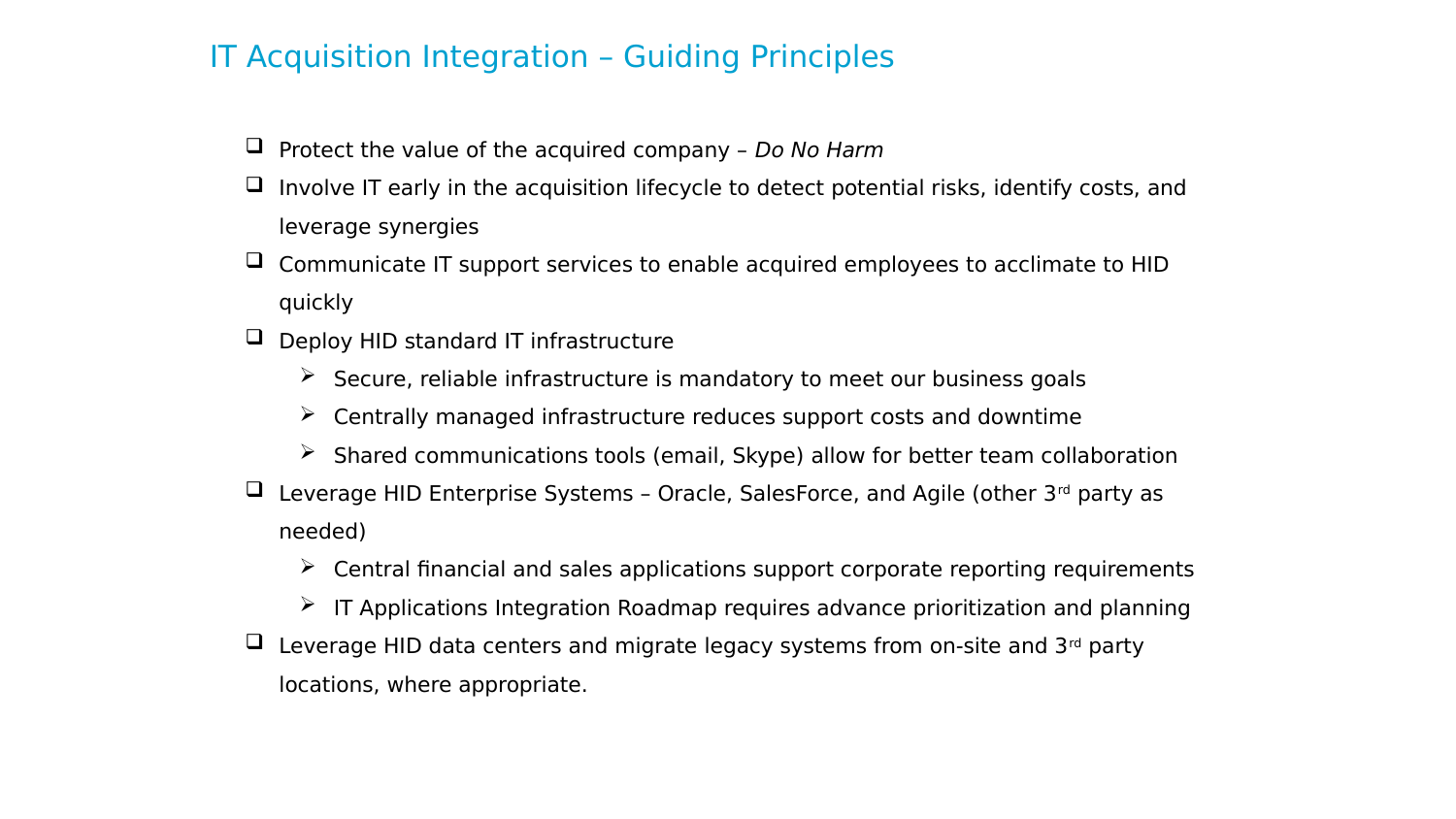

# IT Acquisition Integration – Guiding Principles
Protect the value of the acquired company – Do No Harm
Involve IT early in the acquisition lifecycle to detect potential risks, identify costs, and leverage synergies
Communicate IT support services to enable acquired employees to acclimate to HID quickly
Deploy HID standard IT infrastructure
Secure, reliable infrastructure is mandatory to meet our business goals
Centrally managed infrastructure reduces support costs and downtime
Shared communications tools (email, Skype) allow for better team collaboration
Leverage HID Enterprise Systems – Oracle, SalesForce, and Agile (other 3rd party as needed)
Central financial and sales applications support corporate reporting requirements
IT Applications Integration Roadmap requires advance prioritization and planning
Leverage HID data centers and migrate legacy systems from on-site and 3rd party locations, where appropriate.